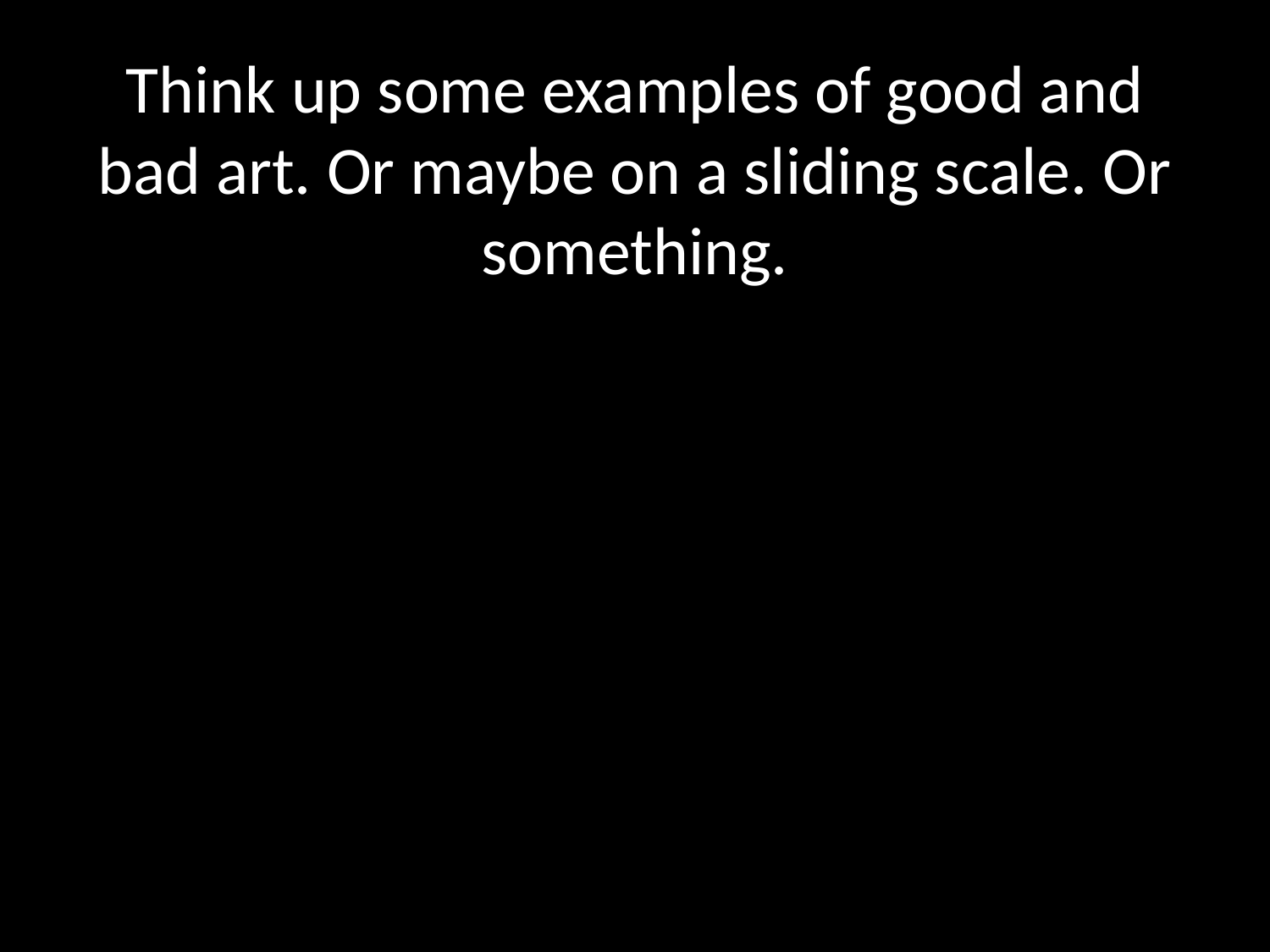

# Think up some examples of good and bad art. Or maybe on a sliding scale. Or something.